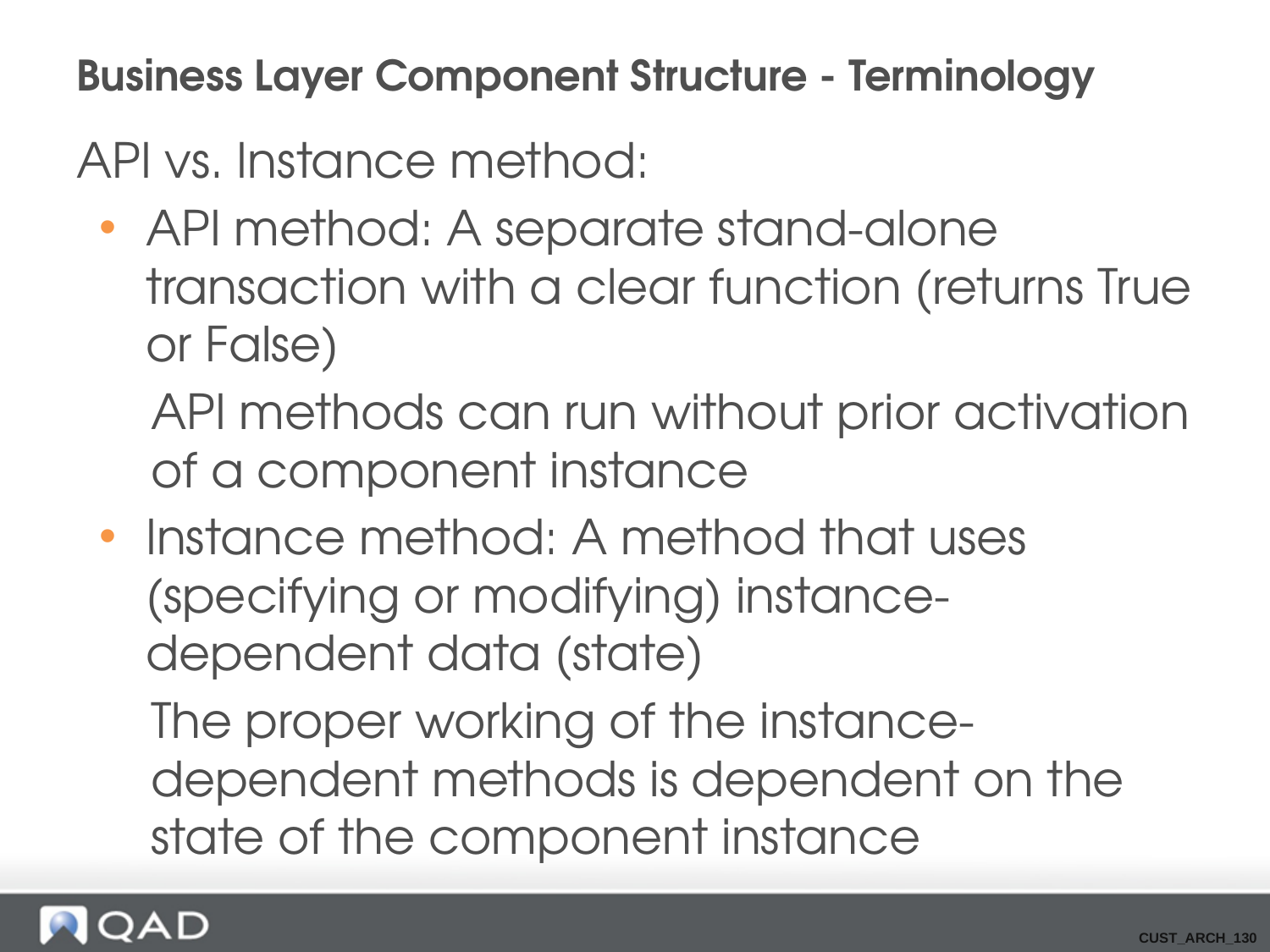

# Business Layer Component Structure - Terminology
API vs. Instance method:
API method: A separate stand-alone transaction with a clear function (returns True or False)
API methods can run without prior activation of a component instance
Instance method: A method that uses (specifying or modifying) instance-dependent data (state)
The proper working of the instance-dependent methods is dependent on the state of the component instance
CUST_ARCH_130